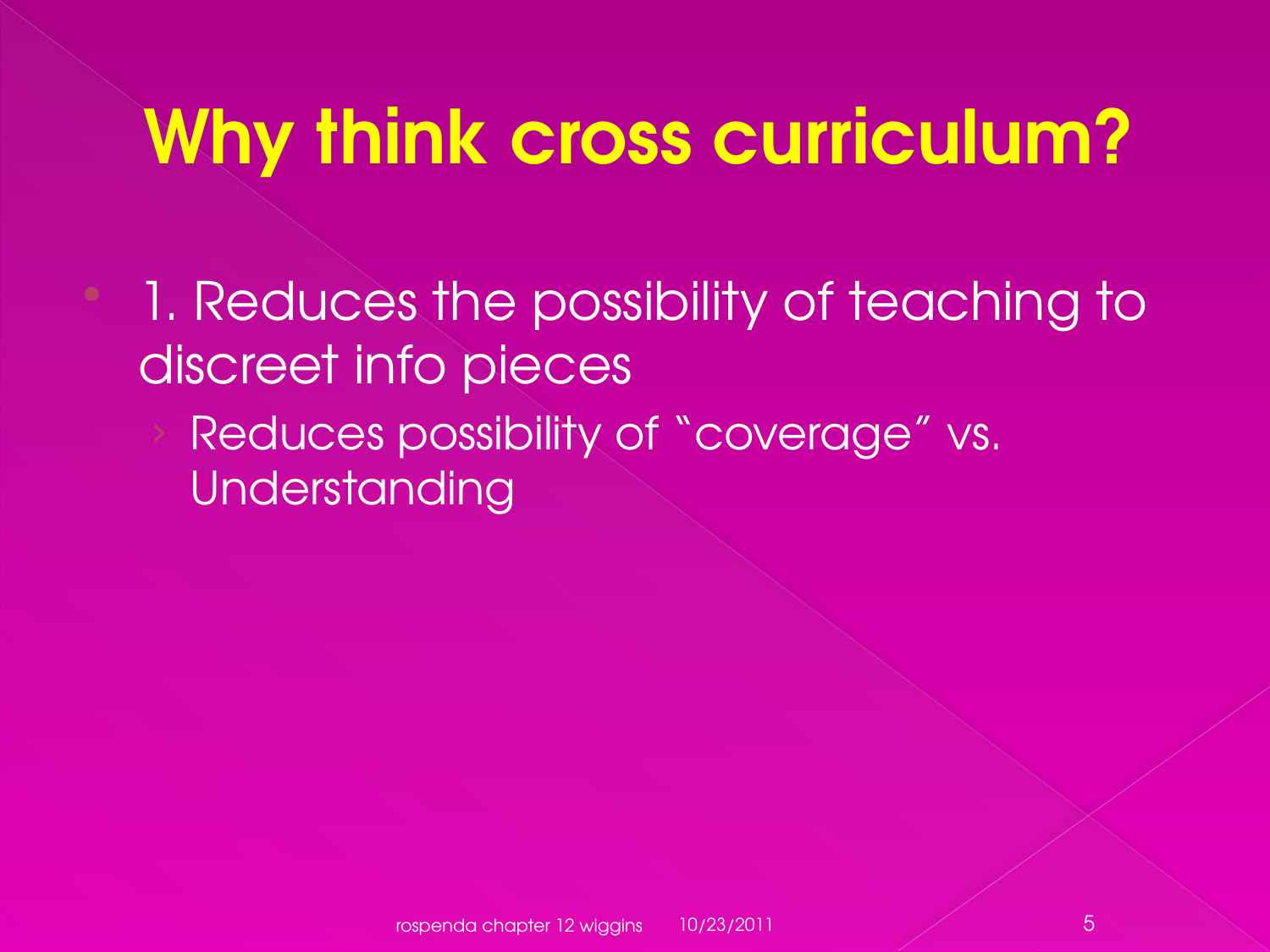

# Why think cross curriculum?
1. Reduces the possibility of teaching to discreet info pieces
Reduces possibility of “coverage” vs. Understanding
10/23/2011
rospenda chapter 12 wiggins
5